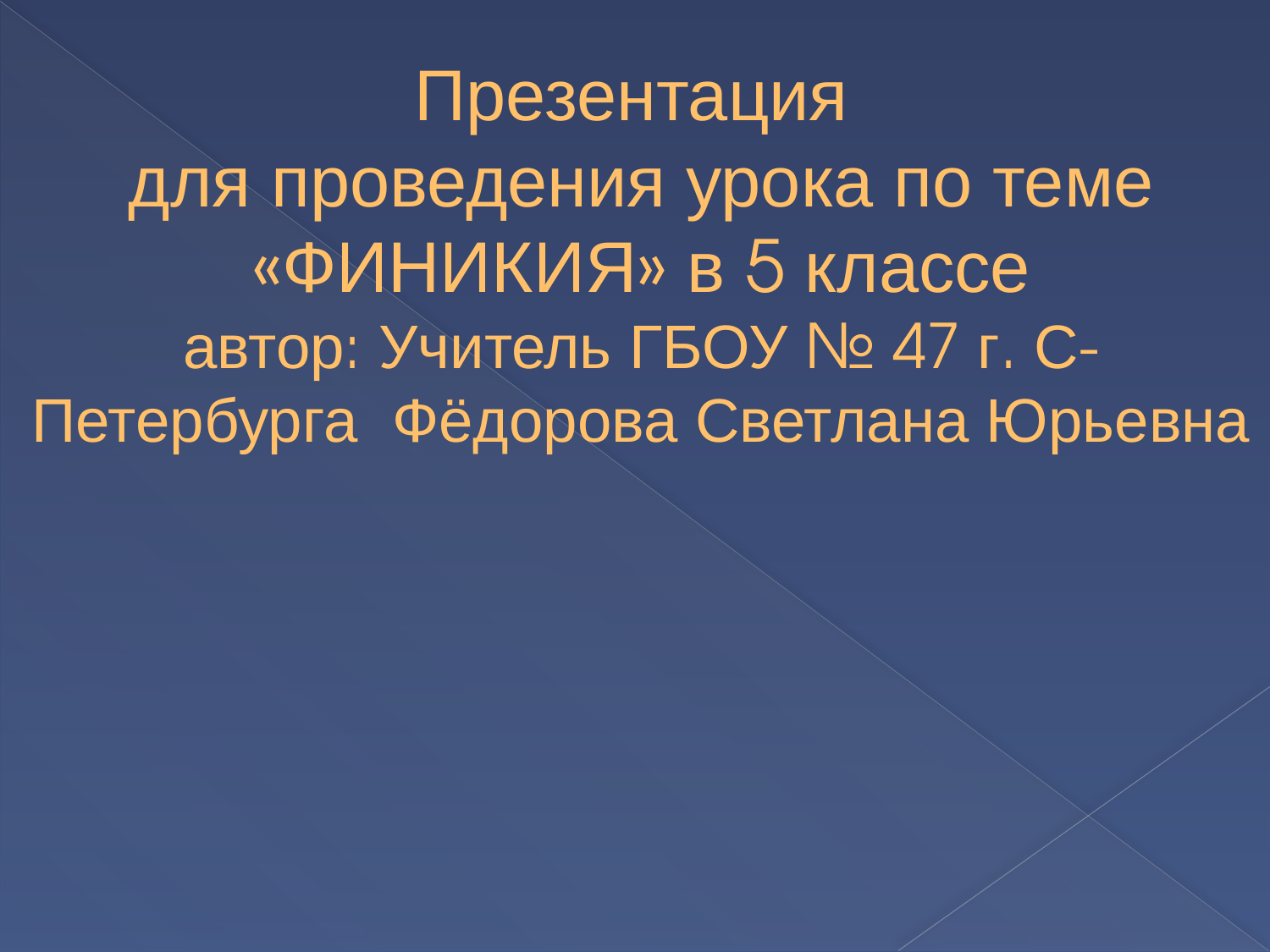

# Презентация для проведения урока по теме «ФИНИКИЯ» в 5 классе автор: Учитель ГБОУ № 47 г. С-Петербурга  Фёдорова Светлана Юрьевна